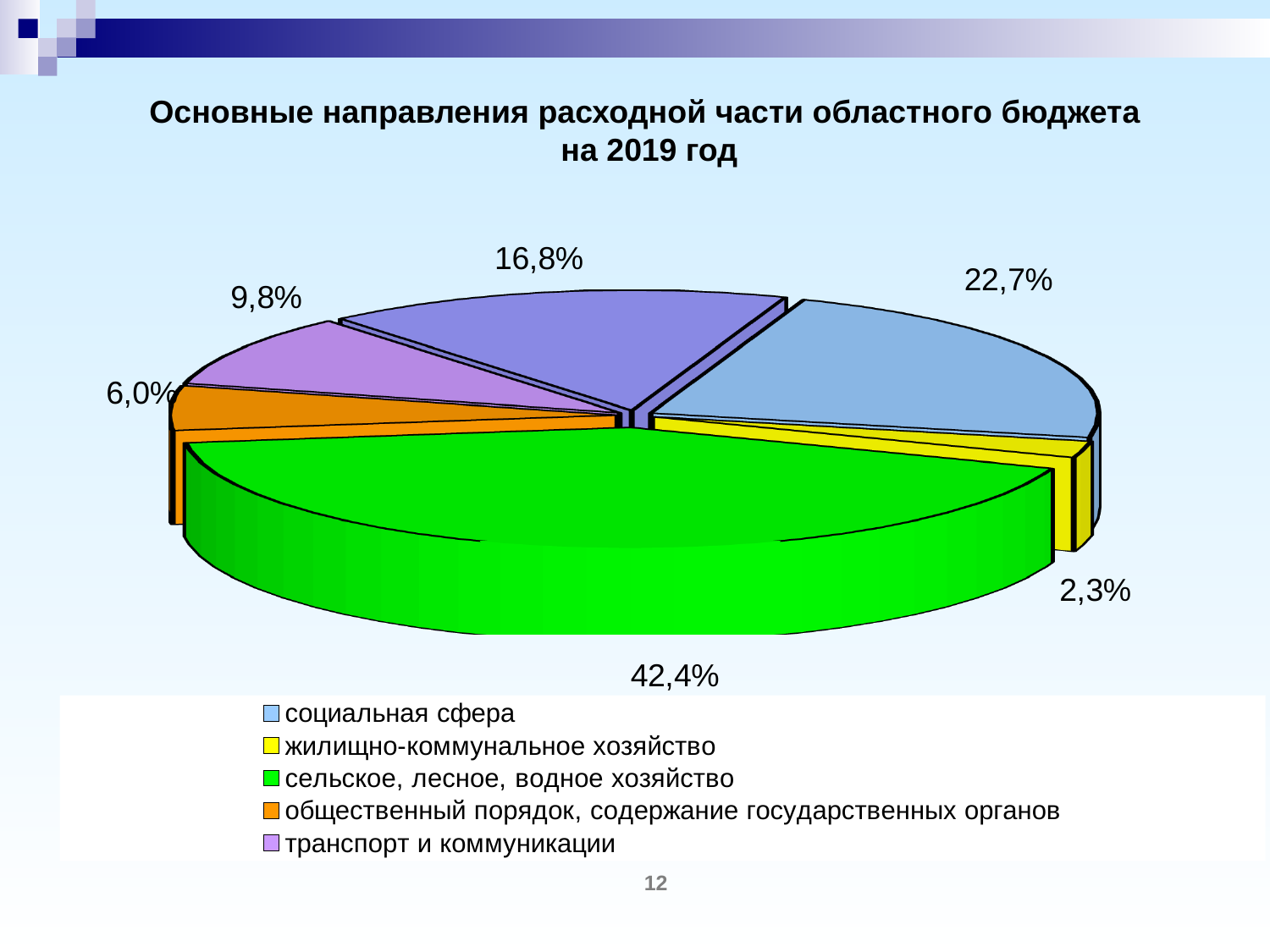

# Основные направления расходной части областного бюджета на 2019 год

[unsupported chart]

12